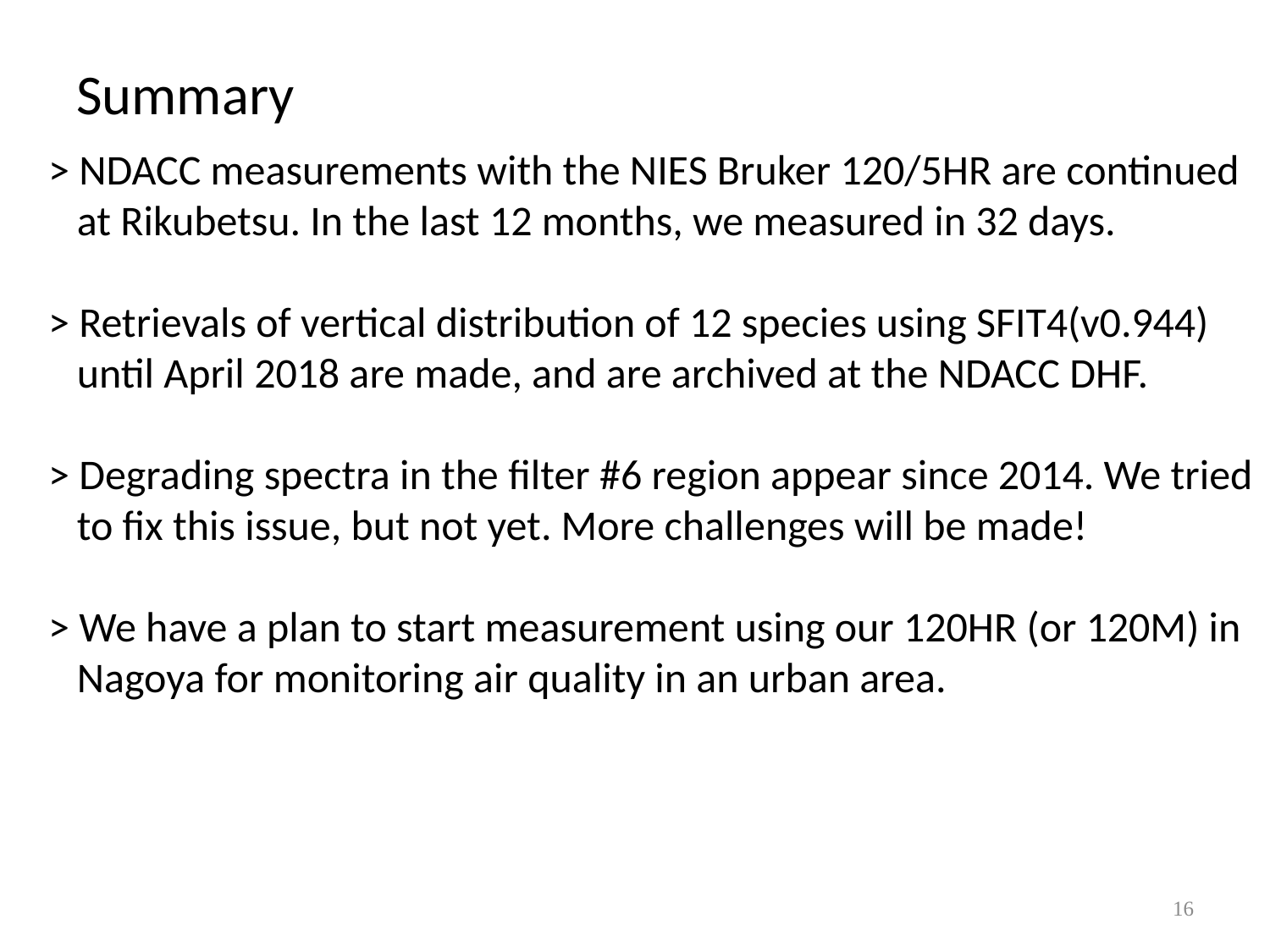

# Summary
> NDACC measurements with the NIES Bruker 120/5HR are continued
   at Rikubetsu. In the last 12 months, we measured in 32 days.

> Retrievals of vertical distribution of 12 species using SFIT4(v0.944)
   until April 2018 are made, and are archived at the NDACC DHF.

> Degrading spectra in the filter #6 region appear since 2014. We tried
   to fix this issue, but not yet. More challenges will be made!

> We have a plan to start measurement using our 120HR (or 120M) in
   Nagoya for monitoring air quality in an urban area.

16